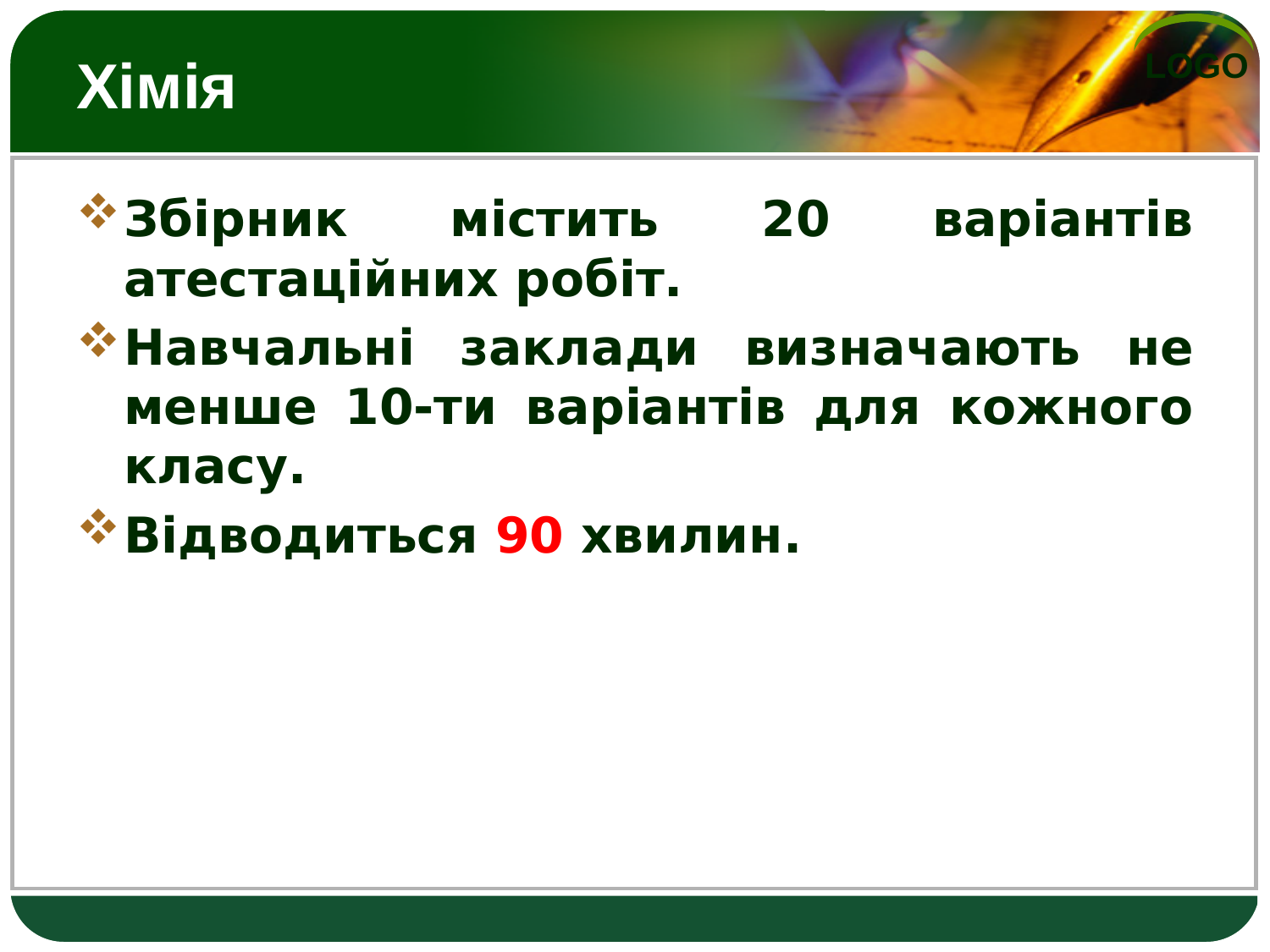

# Хімія
Збірник містить 20 варіантів атестаційних робіт.
Навчальні заклади визначають не менше 10-ти варіантів для кожного класу.
Відводиться 90 хвилин.